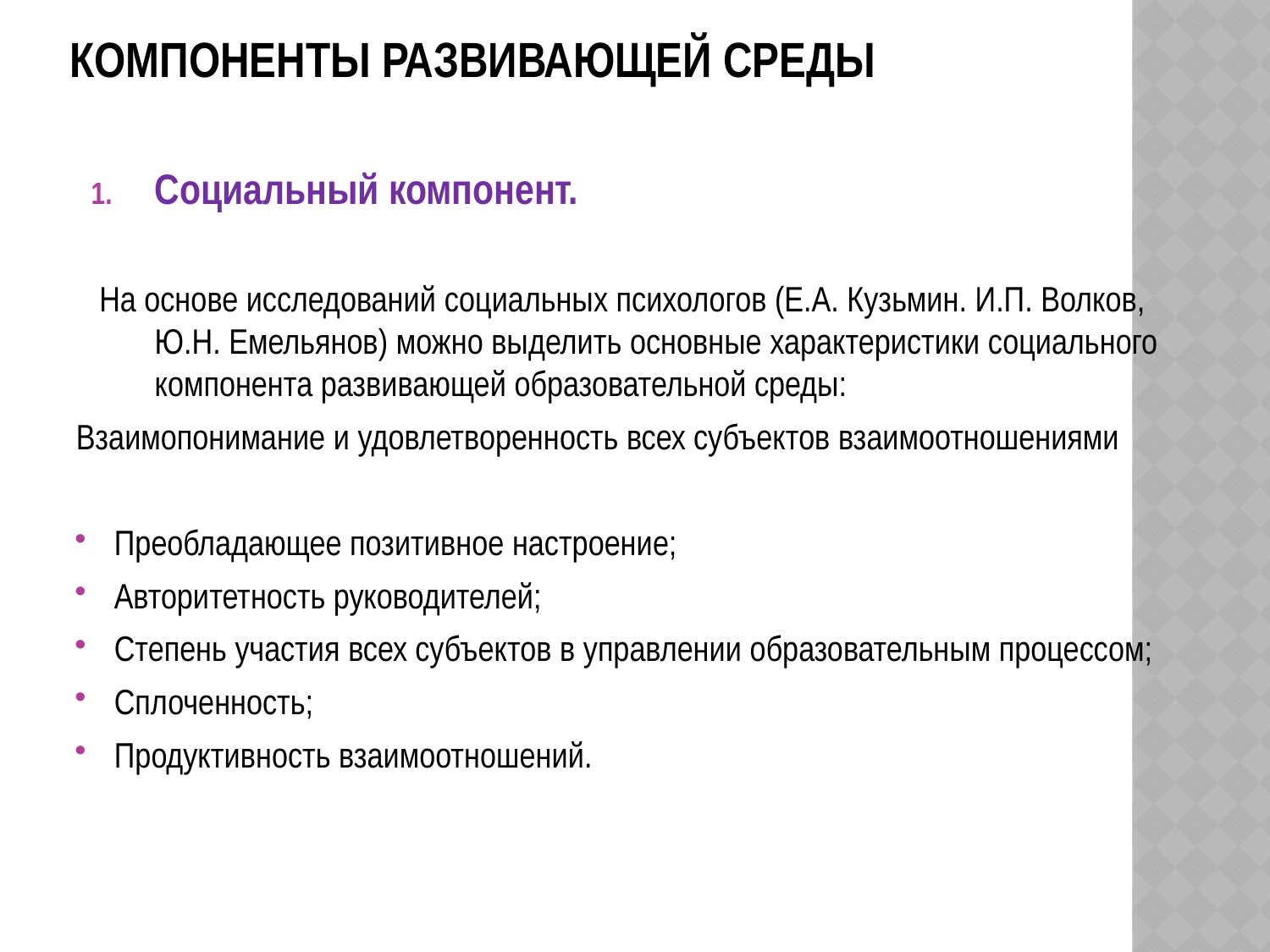

# Компоненты развивающей среды
Социальный компонент.

 На основе исследований социальных психологов (Е.А. Кузьмин. И.П. Волков, Ю.Н. Емельянов) можно выделить основные характеристики социального компонента развивающей образовательной среды:
Взаимопонимание и удовлетворенность всех субъектов взаимоотношениями

Преобладающее позитивное настроение;
Авторитетность руководителей;
Степень участия всех субъектов в управлении образовательным процессом;
Сплоченность;
Продуктивность взаимоотношений.